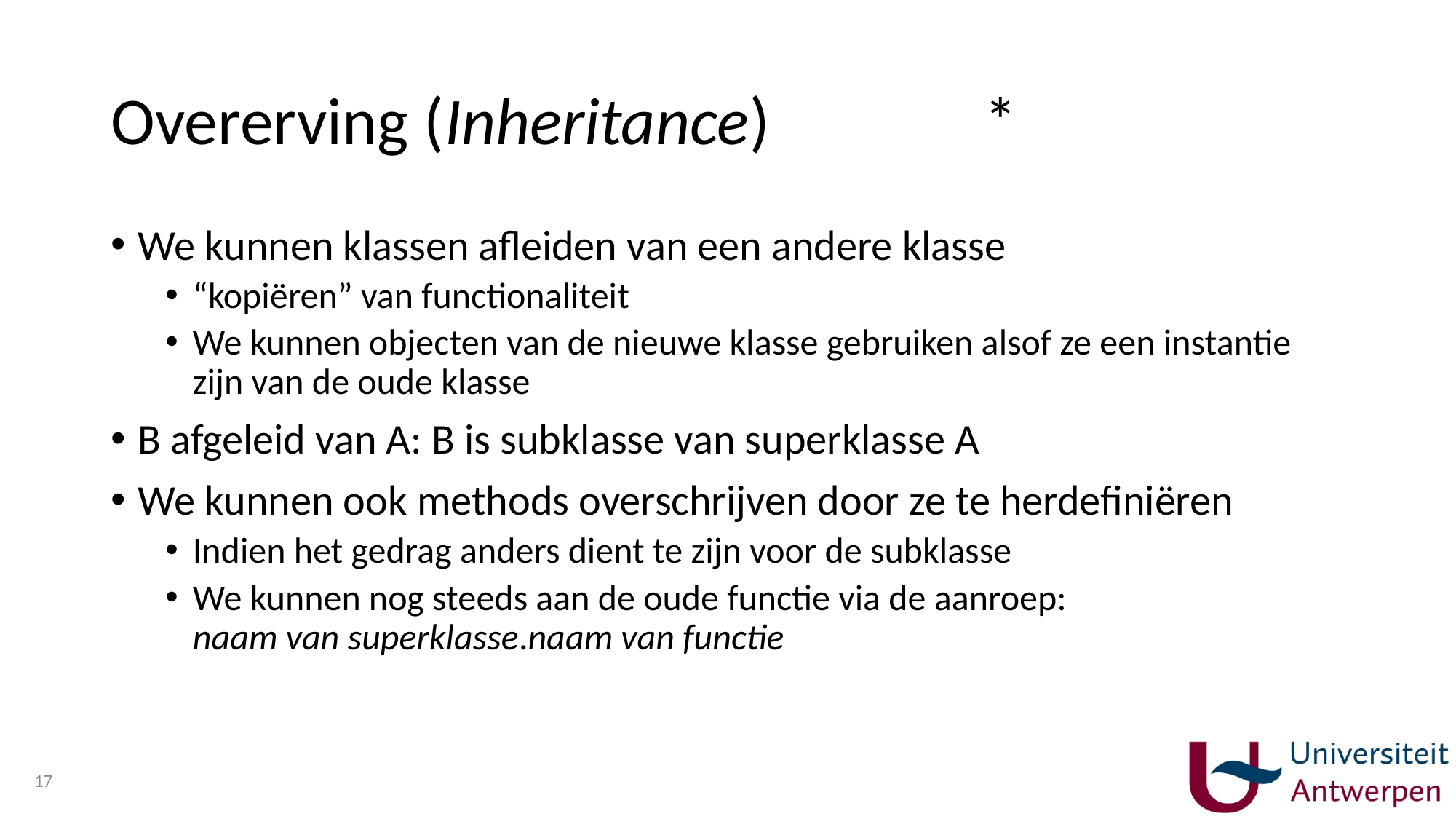

# Overerving (Inheritance)		*
We kunnen klassen afleiden van een andere klasse
“kopiëren” van functionaliteit
We kunnen objecten van de nieuwe klasse gebruiken alsof ze een instantie zijn van de oude klasse
B afgeleid van A: B is subklasse van superklasse A
We kunnen ook methods overschrijven door ze te herdefiniëren
Indien het gedrag anders dient te zijn voor de subklasse
We kunnen nog steeds aan de oude functie via de aanroep:
naam van superklasse.naam van functie
17